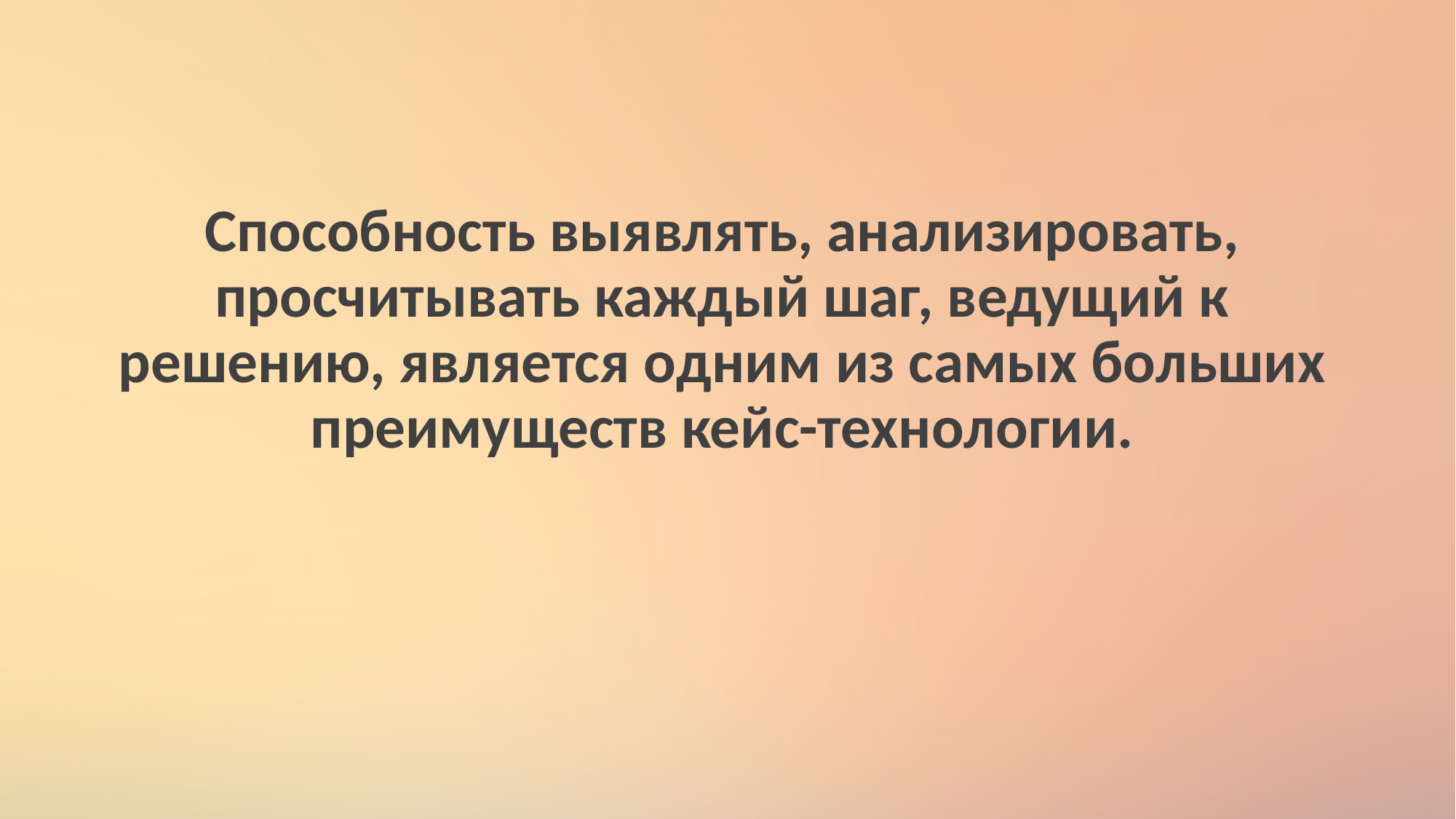

Способность выявлять, анализировать, просчитывать каждый шаг, ведущий к решению, является одним из самых больших преимуществ кейс-технологии.